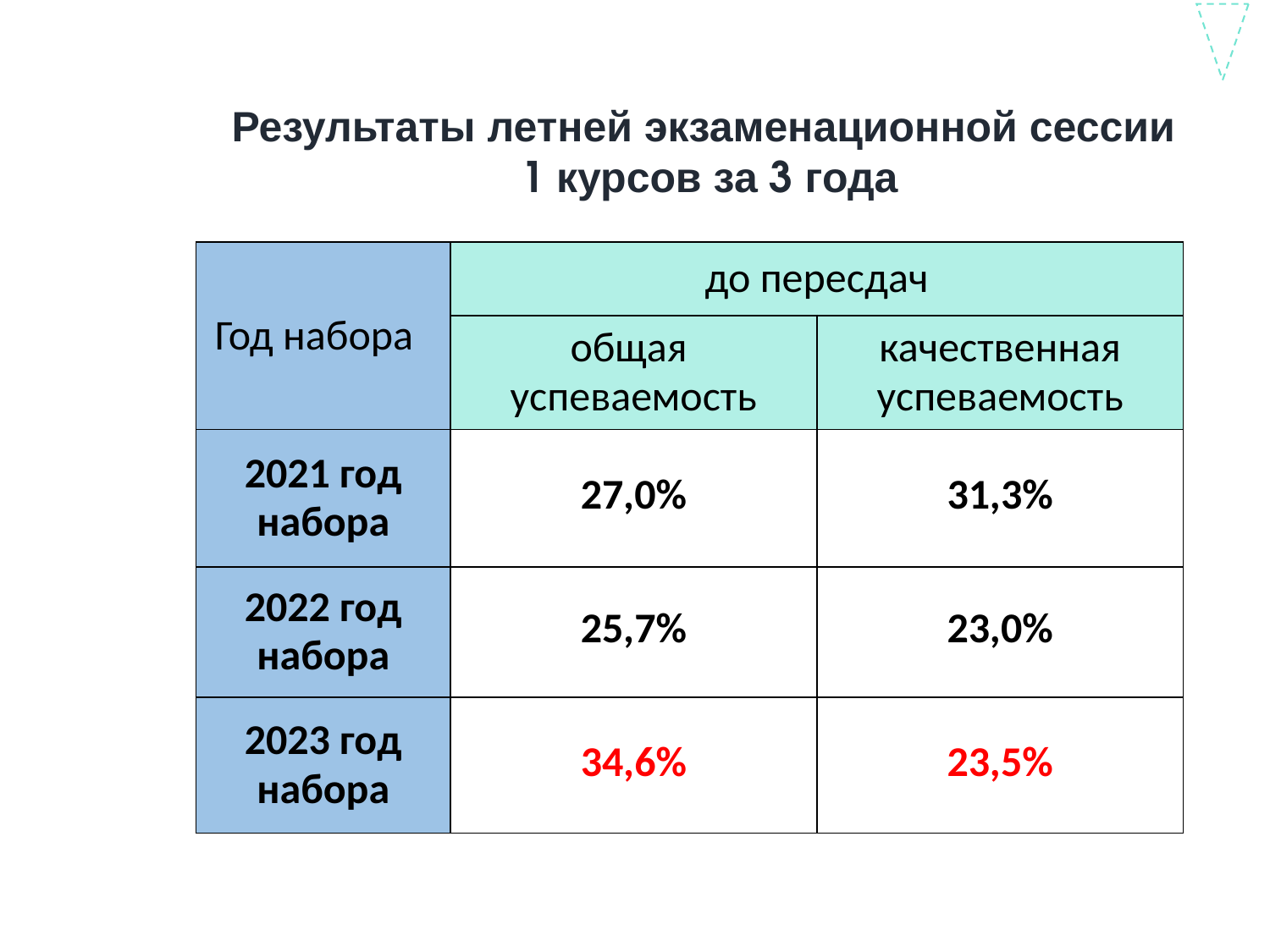

Результаты летней экзаменационной сессии
1 курсов за 3 года
| Год набора | до пересдач |  |
| --- | --- | --- |
|  | общая успеваемость | качественная успеваемость |
| 2021 год набора | 27,0% | 31,3% |
| 2022 год набора | 25,7% | 23,0% |
| 2023 год набора | 34,6% | 23,5% |